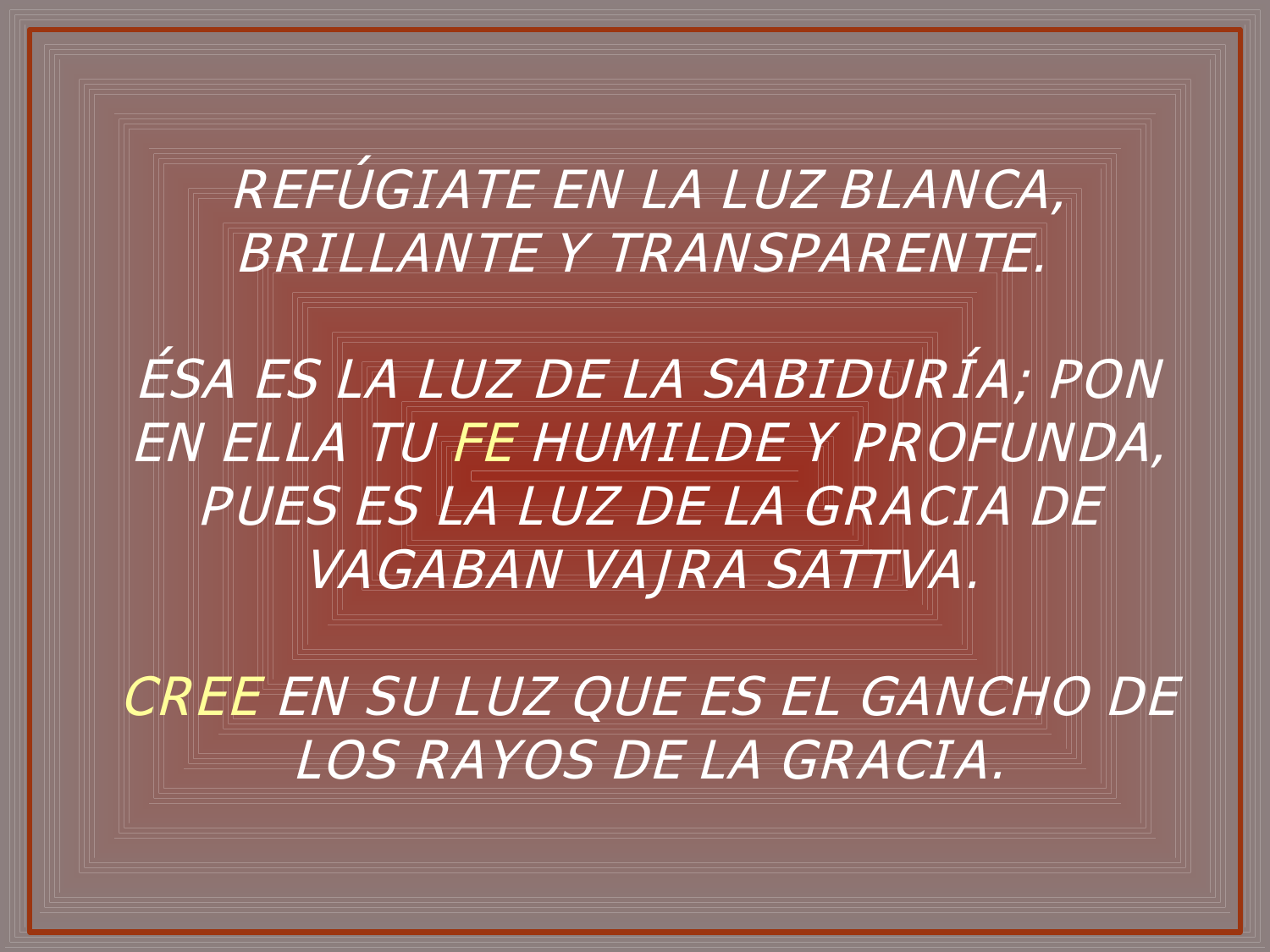

REFÚGIATE EN LA LUZ BLANCA, BRILLANTE Y TRANSPARENTE.

ÉSA ES LA LUZ DE LA SABIDURÍA; PON EN ELLA TU FE HUMILDE Y PROFUNDA, PUES ES LA LUZ DE LA GRACIA DE VAGABAN VAJRA SATTVA.

CREE EN SU LUZ QUE ES EL GANCHO DE LOS RAYOS DE LA GRACIA.